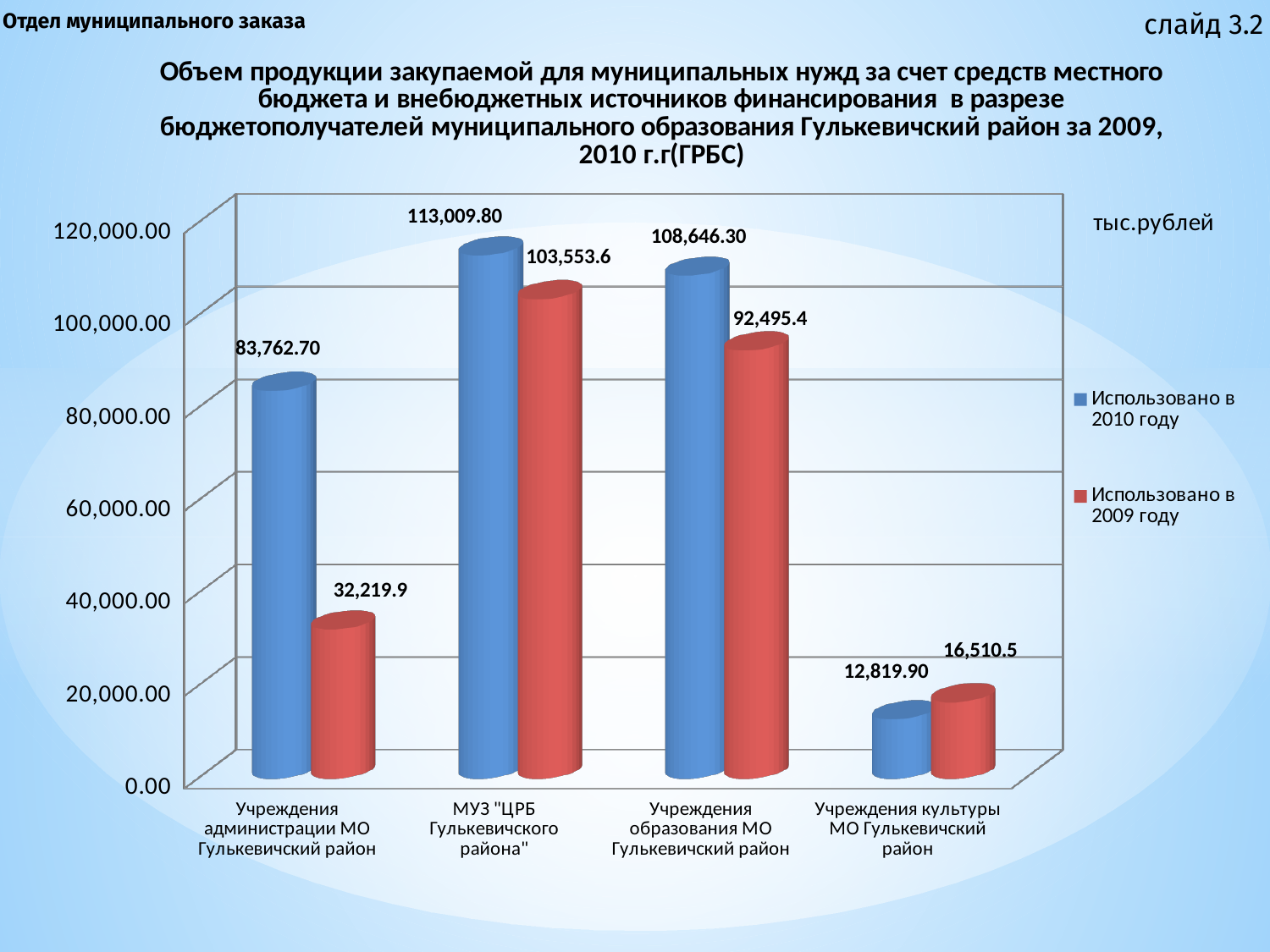

слайд 3.2
Отдел муниципального заказа

[unsupported chart]